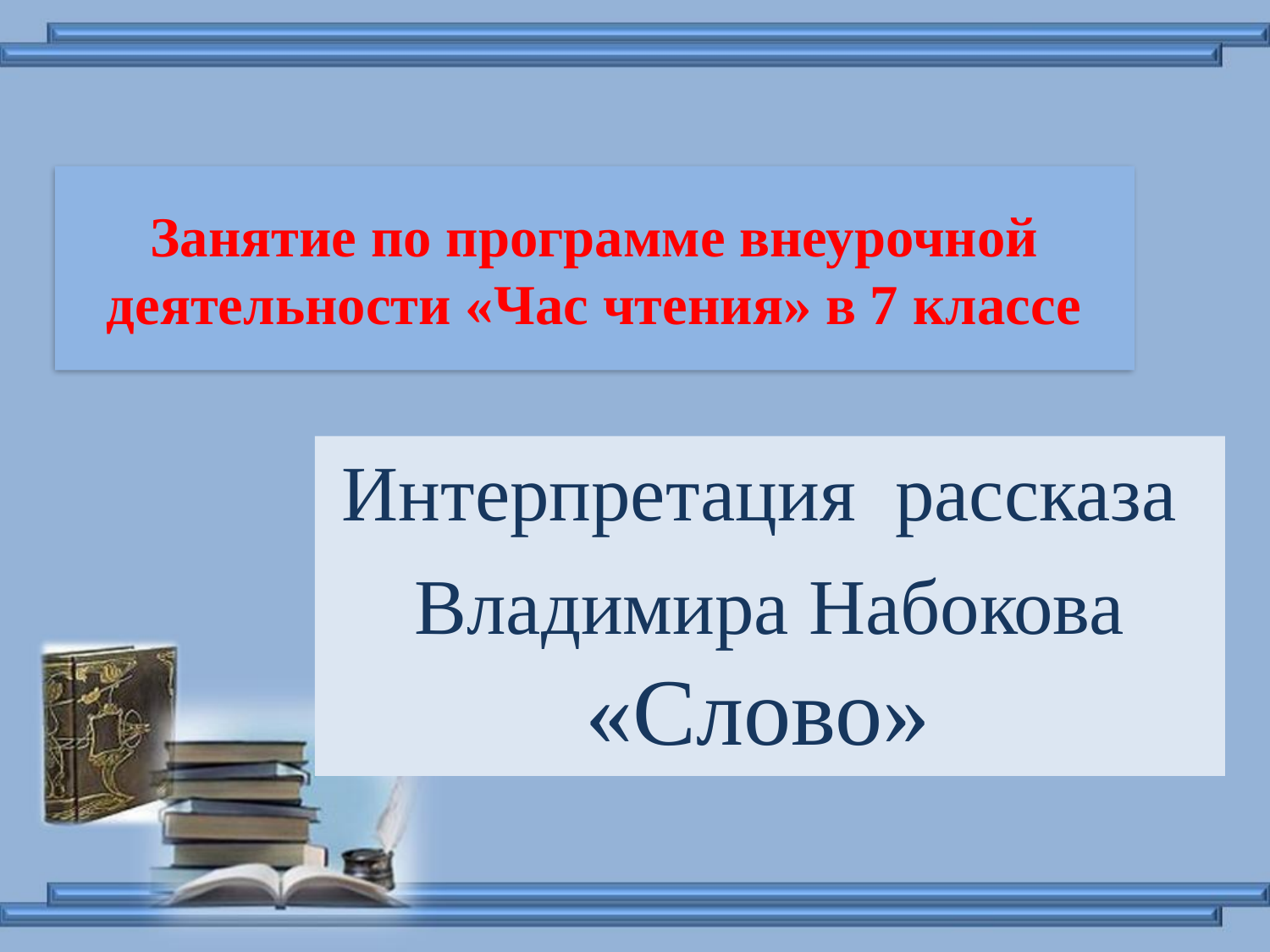

# Занятие по программе внеурочной деятельности «Час чтения» в 7 классе
Интерпретация  рассказа
Владимира Набокова «Слово»